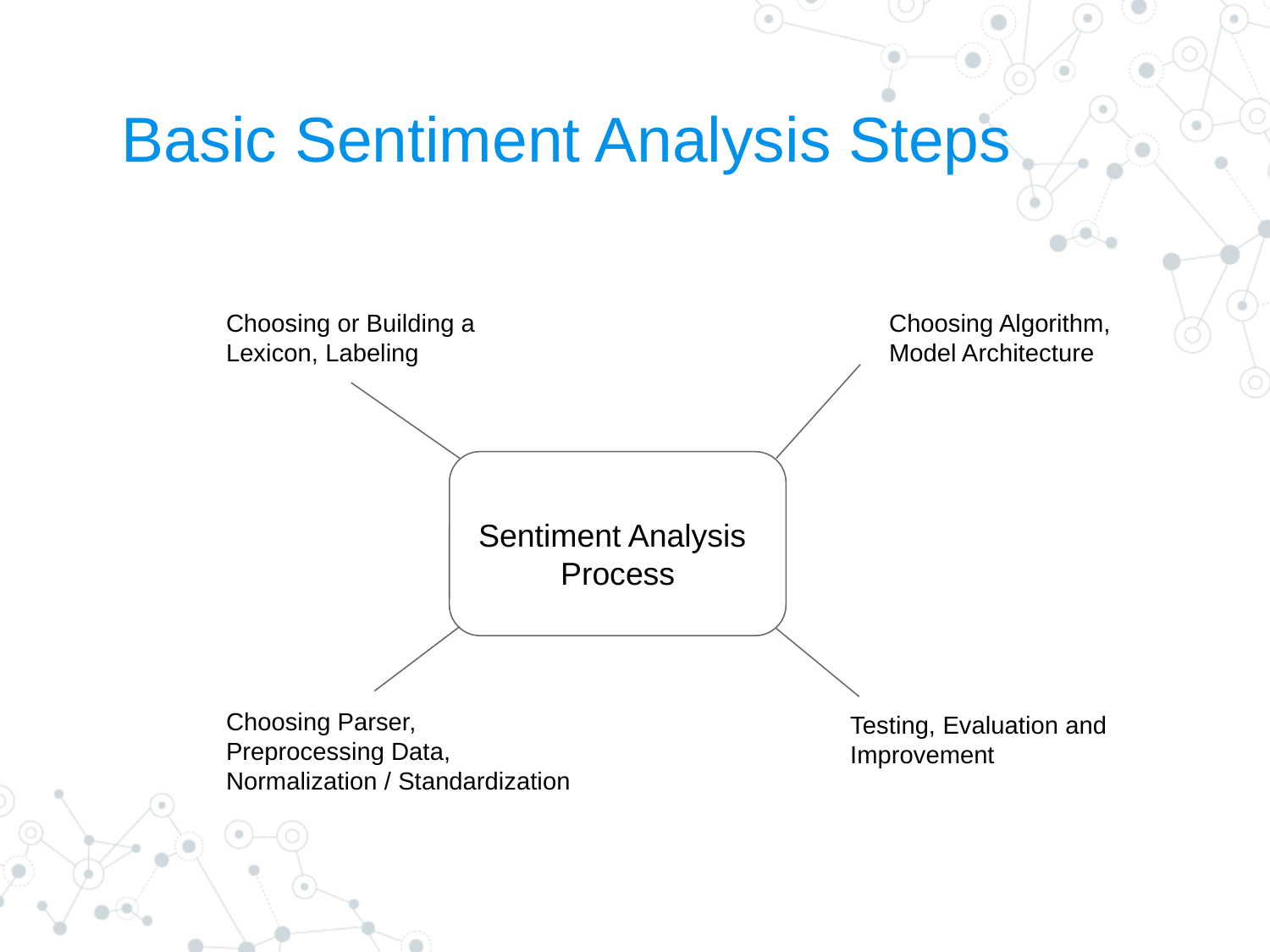

# Basic Sentiment Analysis Steps
Choosing or Building a Lexicon, Labeling
Choosing Algorithm,
Model Architecture

Sentiment Analysis
Process
Choosing Parser, Preprocessing Data,
Normalization / Standardization
Testing, Evaluation and Improvement